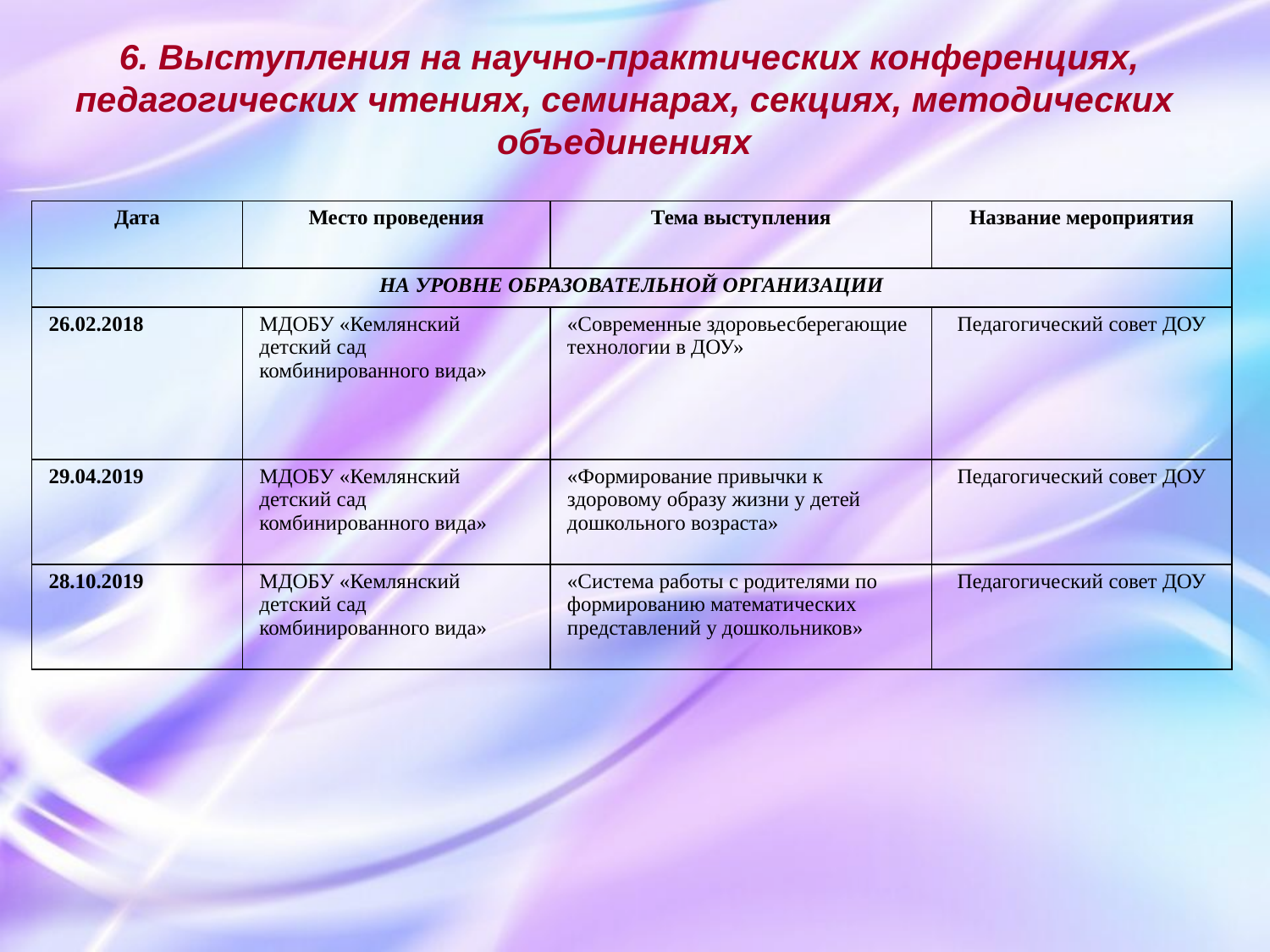

# 6. Выступления на научно-практических конференциях, педагогических чтениях, семинарах, секциях, методических объединениях
| Дата | Место проведения | Тема выступления | Название мероприятия |
| --- | --- | --- | --- |
| НА УРОВНЕ ОБРАЗОВАТЕЛЬНОЙ ОРГАНИЗАЦИИ |  |  |  |
| 26.02.2018 | МДОБУ «Кемлянский детский сад комбинированного вида» | «Современные здоровьесберегающие технологии в ДОУ» | Педагогический совет ДОУ |
| 29.04.2019 | МДОБУ «Кемлянский детский сад комбинированного вида» | «Формирование привычки к здоровому образу жизни у детей дошкольного возраста» | Педагогический совет ДОУ |
| 28.10.2019 | МДОБУ «Кемлянский детский сад комбинированного вида» | «Система работы с родителями по формированию математических представлений у дошкольников» | Педагогический совет ДОУ |